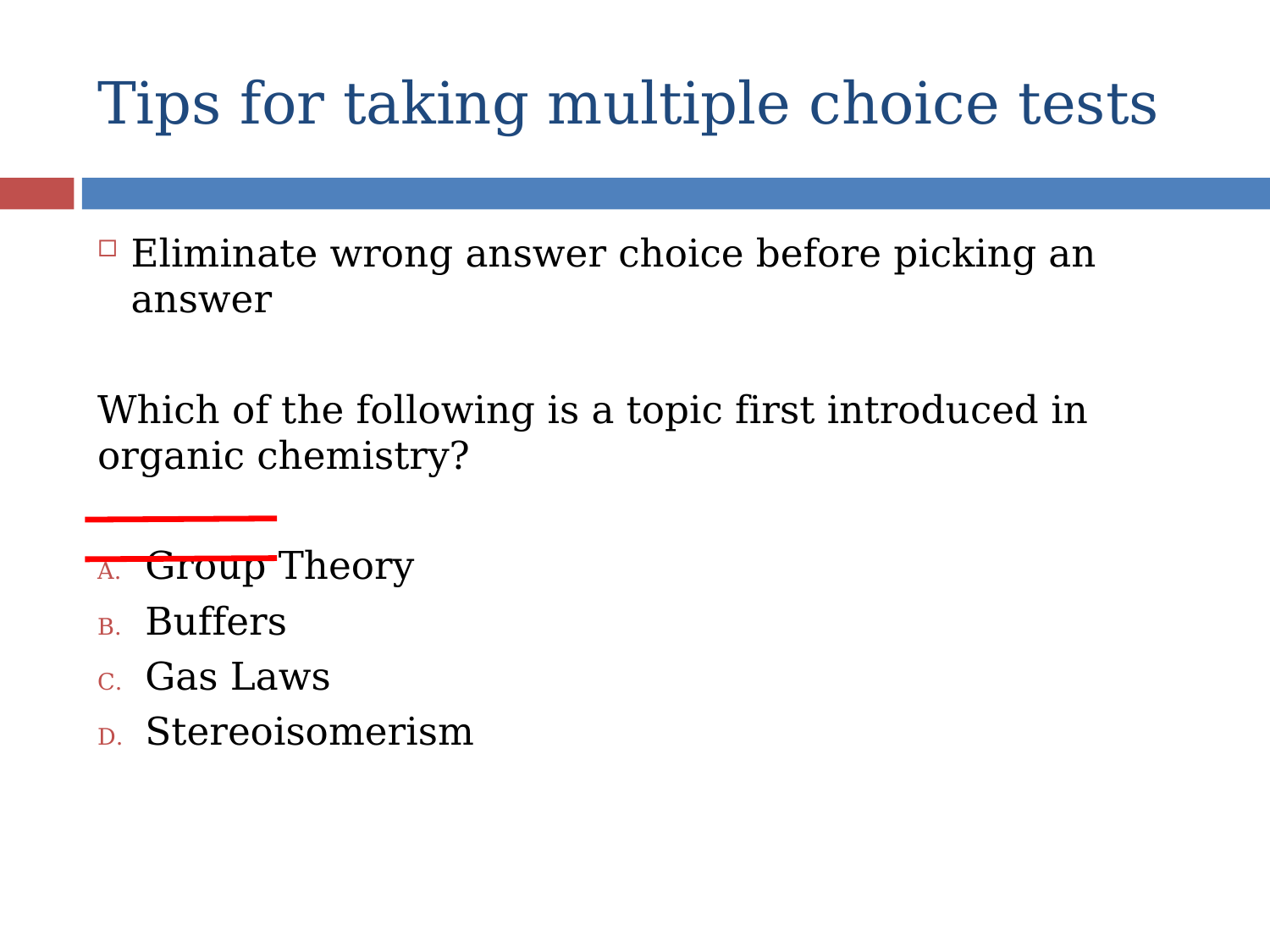

# Tips for taking multiple choice tests
Eliminate wrong answer choice before picking an answer

Which of the following is a topic first introduced in organic chemistry?

Group Theory
Buffers
Gas Laws
Stereoisomerism